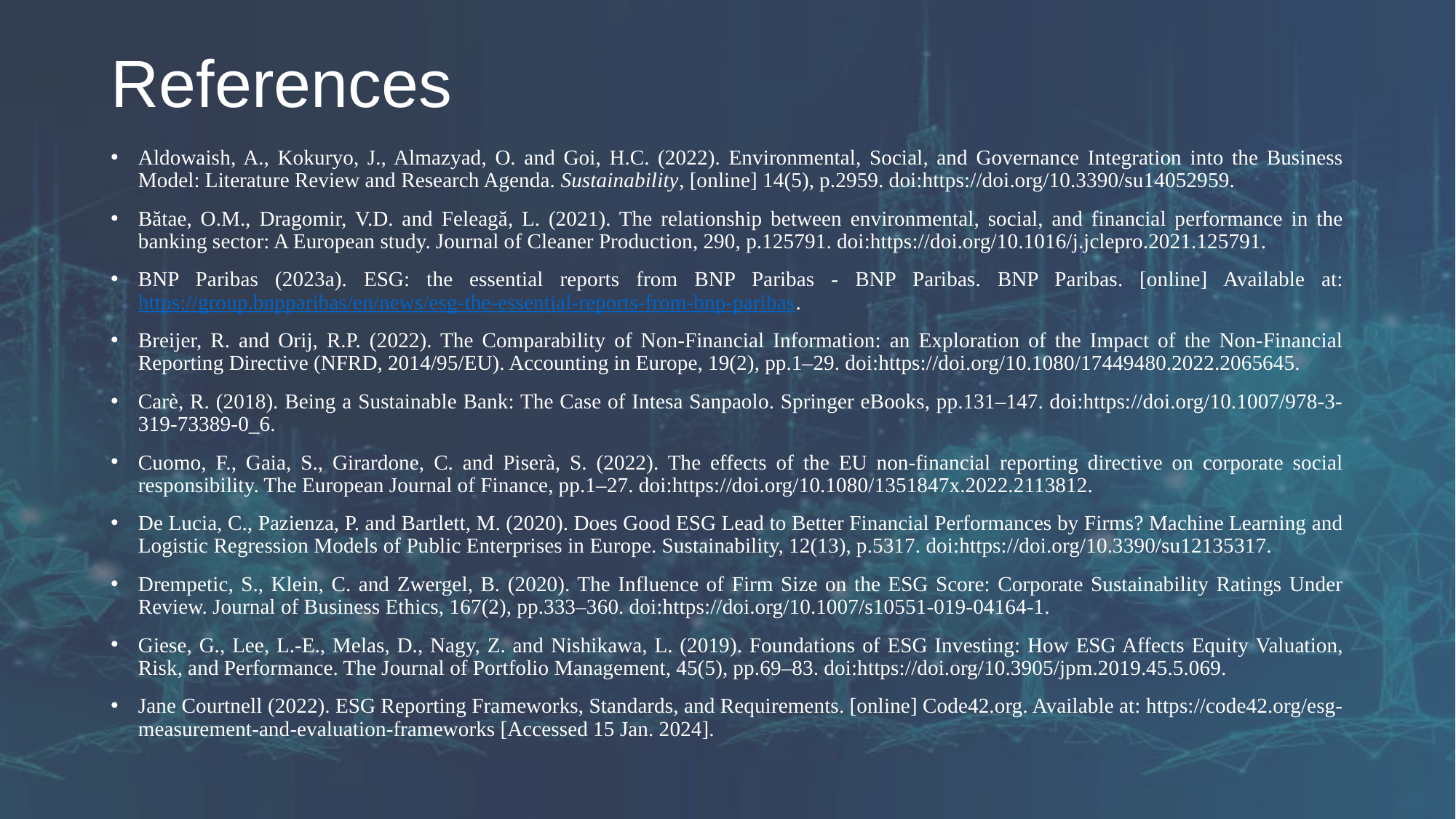

# References
Aldowaish, A., Kokuryo, J., Almazyad, O. and Goi, H.C. (2022). Environmental, Social, and Governance Integration into the Business Model: Literature Review and Research Agenda. Sustainability, [online] 14(5), p.2959. doi:https://doi.org/10.3390/su14052959.
Bătae, O.M., Dragomir, V.D. and Feleagă, L. (2021). The relationship between environmental, social, and financial performance in the banking sector: A European study. Journal of Cleaner Production, 290, p.125791. doi:https://doi.org/10.1016/j.jclepro.2021.125791.
BNP Paribas (2023a). ESG: the essential reports from BNP Paribas - BNP Paribas. BNP Paribas. [online] Available at: https://group.bnpparibas/en/news/esg-the-essential-reports-from-bnp-paribas.
Breijer, R. and Orij, R.P. (2022). The Comparability of Non-Financial Information: an Exploration of the Impact of the Non-Financial Reporting Directive (NFRD, 2014/95/EU). Accounting in Europe, 19(2), pp.1–29. doi:https://doi.org/10.1080/17449480.2022.2065645.
Carè, R. (2018). Being a Sustainable Bank: The Case of Intesa Sanpaolo. Springer eBooks, pp.131–147. doi:https://doi.org/10.1007/978-3-319-73389-0_6.
Cuomo, F., Gaia, S., Girardone, C. and Piserà, S. (2022). The effects of the EU non-financial reporting directive on corporate social responsibility. The European Journal of Finance, pp.1–27. doi:https://doi.org/10.1080/1351847x.2022.2113812.
De Lucia, C., Pazienza, P. and Bartlett, M. (2020). Does Good ESG Lead to Better Financial Performances by Firms? Machine Learning and Logistic Regression Models of Public Enterprises in Europe. Sustainability, 12(13), p.5317. doi:https://doi.org/10.3390/su12135317.
Drempetic, S., Klein, C. and Zwergel, B. (2020). The Influence of Firm Size on the ESG Score: Corporate Sustainability Ratings Under Review. Journal of Business Ethics, 167(2), pp.333–360. doi:https://doi.org/10.1007/s10551-019-04164-1.
Giese, G., Lee, L.-E., Melas, D., Nagy, Z. and Nishikawa, L. (2019). Foundations of ESG Investing: How ESG Affects Equity Valuation, Risk, and Performance. The Journal of Portfolio Management, 45(5), pp.69–83. doi:https://doi.org/10.3905/jpm.2019.45.5.069.
Jane Courtnell (2022). ESG Reporting Frameworks, Standards, and Requirements. [online] Code42.org. Available at: https://code42.org/esg-measurement-and-evaluation-frameworks [Accessed 15 Jan. 2024].